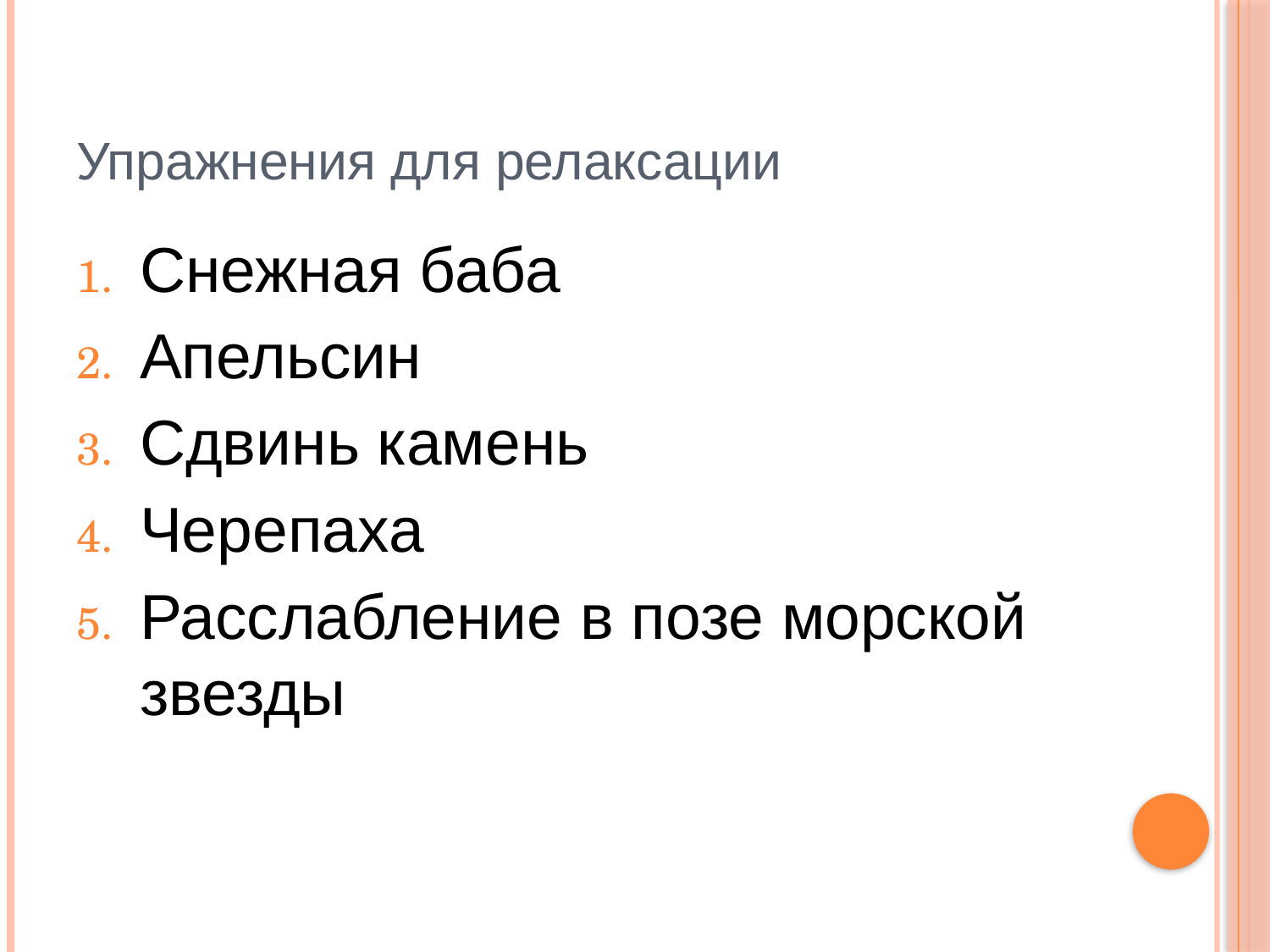

Упражнения для релаксации
Снежная баба
Апельсин
Сдвинь камень
Черепаха
Расслабление в позе морской звезды